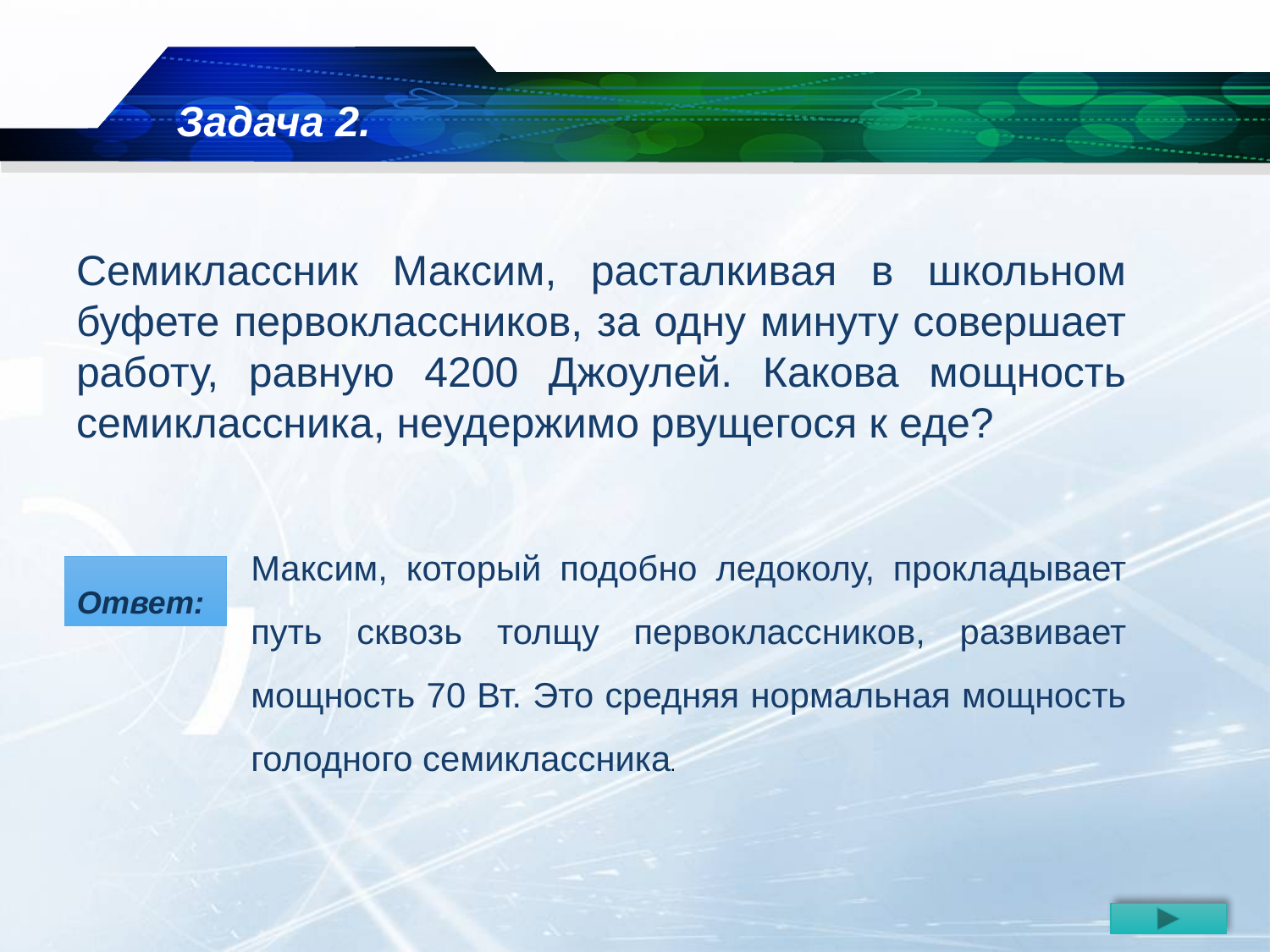

# Задача 2.

Семиклассник Максим, расталкивая в школьном буфете первоклассников, за одну минуту совершает работу, равную 4200 Джоулей. Какова мощность семиклассника, неудержимо рвущегося к еде?

Максим, который подобно ледоколу, прокладывает путь сквозь толщу первоклассников, развивает мощность 70 Вт. Это средняя нормальная мощность голодного семиклассника.
Ответ: